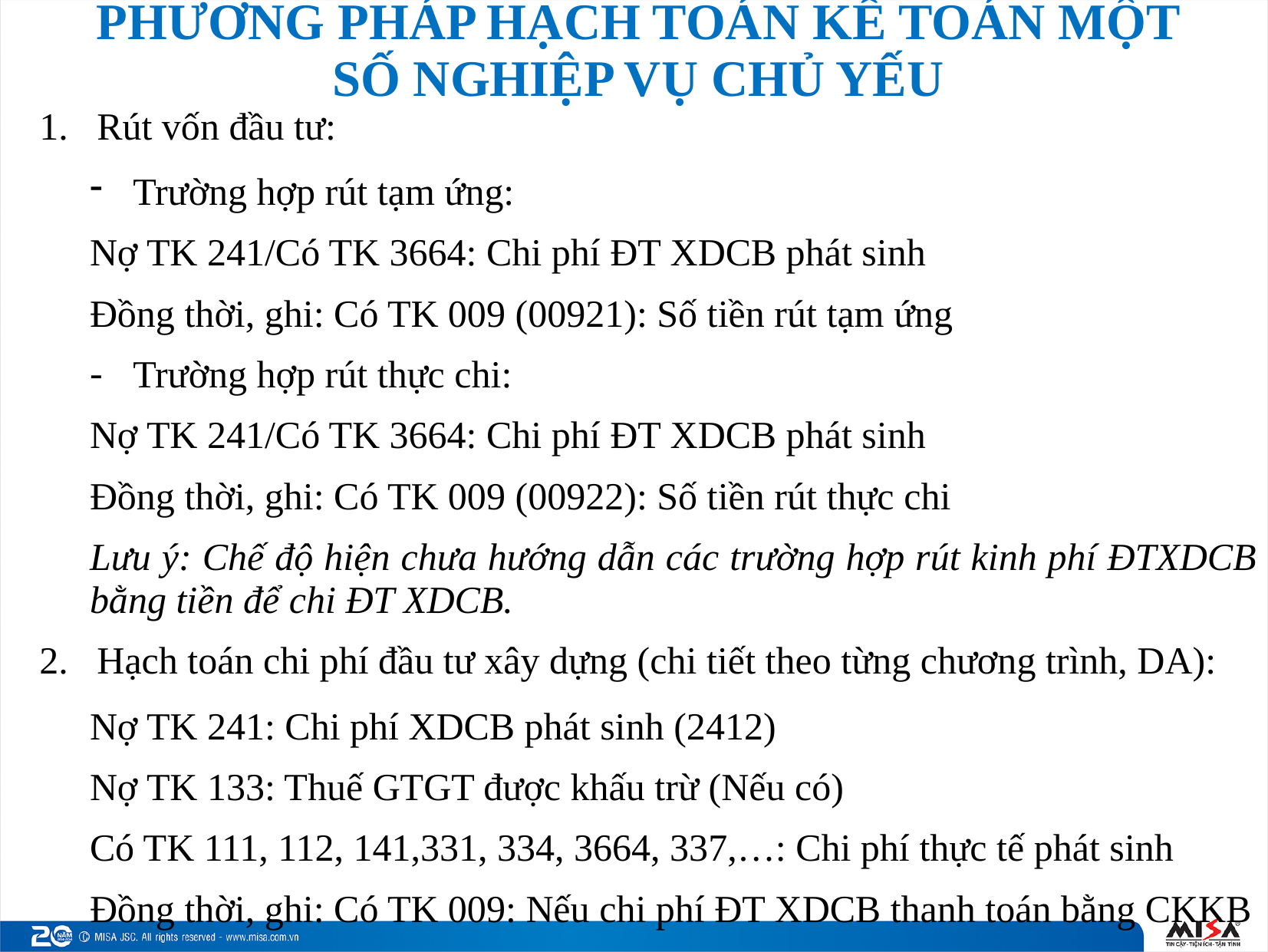

# PHƯƠNG PHÁP HẠCH TOÁN KẾ TOÁN MỘT SỐ NGHIỆP VỤ CHỦ YẾU
Rút vốn đầu tư:
Trường hợp rút tạm ứng:
Nợ TK 241/Có TK 3664: Chi phí ĐT XDCB phát sinh
Đồng thời, ghi: Có TK 009 (00921): Số tiền rút tạm ứng
Trường hợp rút thực chi:
Nợ TK 241/Có TK 3664: Chi phí ĐT XDCB phát sinh
Đồng thời, ghi: Có TK 009 (00922): Số tiền rút thực chi
Lưu ý: Chế độ hiện chưa hướng dẫn các trường hợp rút kinh phí ĐTXDCB bằng tiền để chi ĐT XDCB.
Hạch toán chi phí đầu tư xây dựng (chi tiết theo từng chương trình, DA):
Nợ TK 241: Chi phí XDCB phát sinh (2412)
Nợ TK 133: Thuế GTGT được khấu trừ (Nếu có)
Có TK 111, 112, 141,331, 334, 3664, 337,…: Chi phí thực tế phát sinh
Đồng thời, ghi: Có TK 009: Nếu chi phí ĐT XDCB thanh toán bằng CKKB